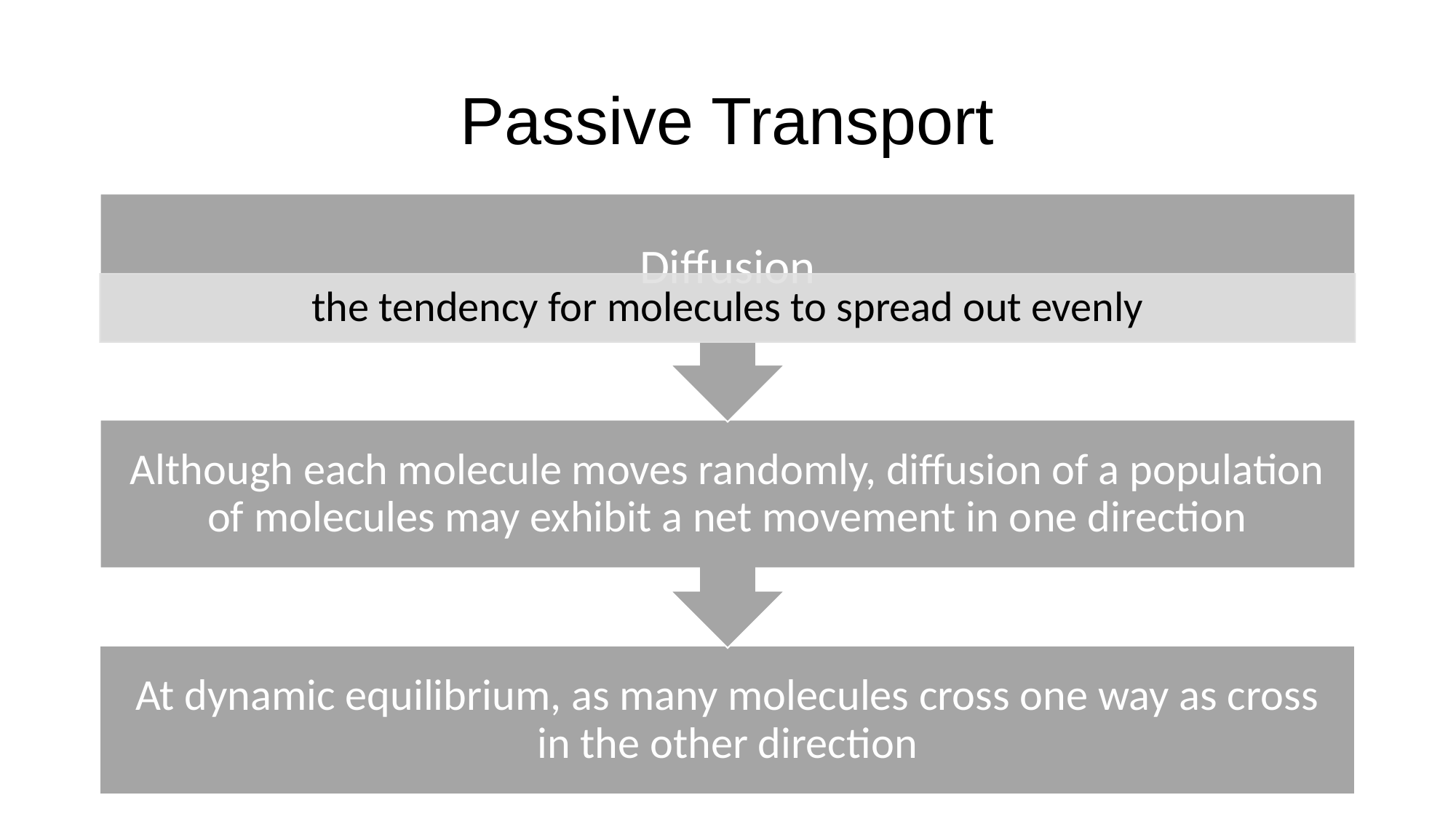

# Passive Transport
At dynamic equilibrium, as many molecules cross one way as cross in the other direction
Although each molecule moves randomly, diffusion of a population of molecules may exhibit a net movement in one direction
Diffusion
the tendency for molecules to spread out evenly